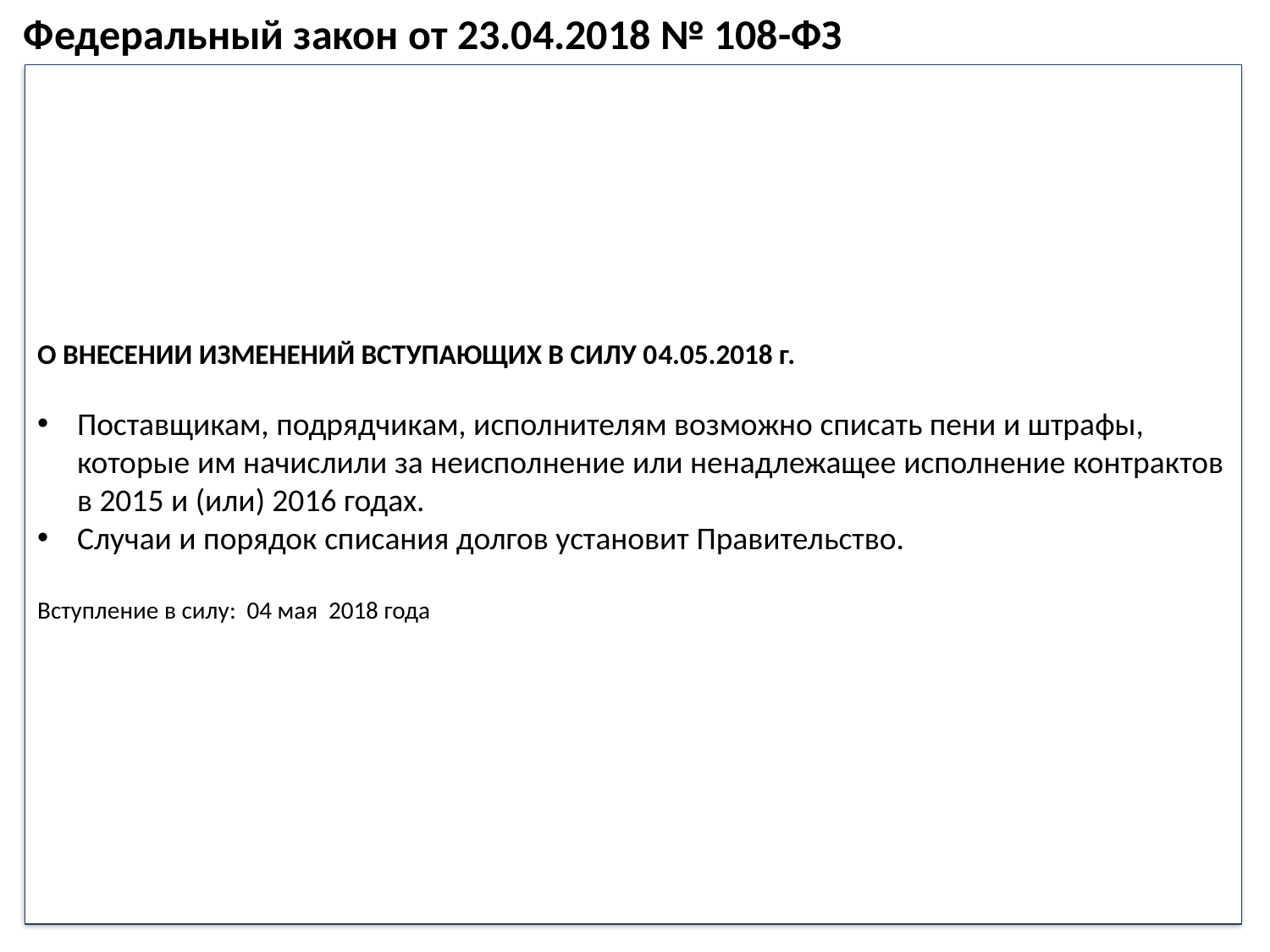

Федеральный закон от 23.04.2018 № 108-ФЗ
О ВНЕСЕНИИ ИЗМЕНЕНИЙ ВСТУПАЮЩИХ В СИЛУ 04.05.2018 г.

Поставщикам, подрядчикам, исполнителям возможно списать пени и штрафы, которые им начислили за неисполнение или ненадлежащее исполнение контрактов в 2015 и (или) 2016 годах.
Случаи и порядок списания долгов установит Правительство.

Вступление в силу:  04 мая  2018 года

40